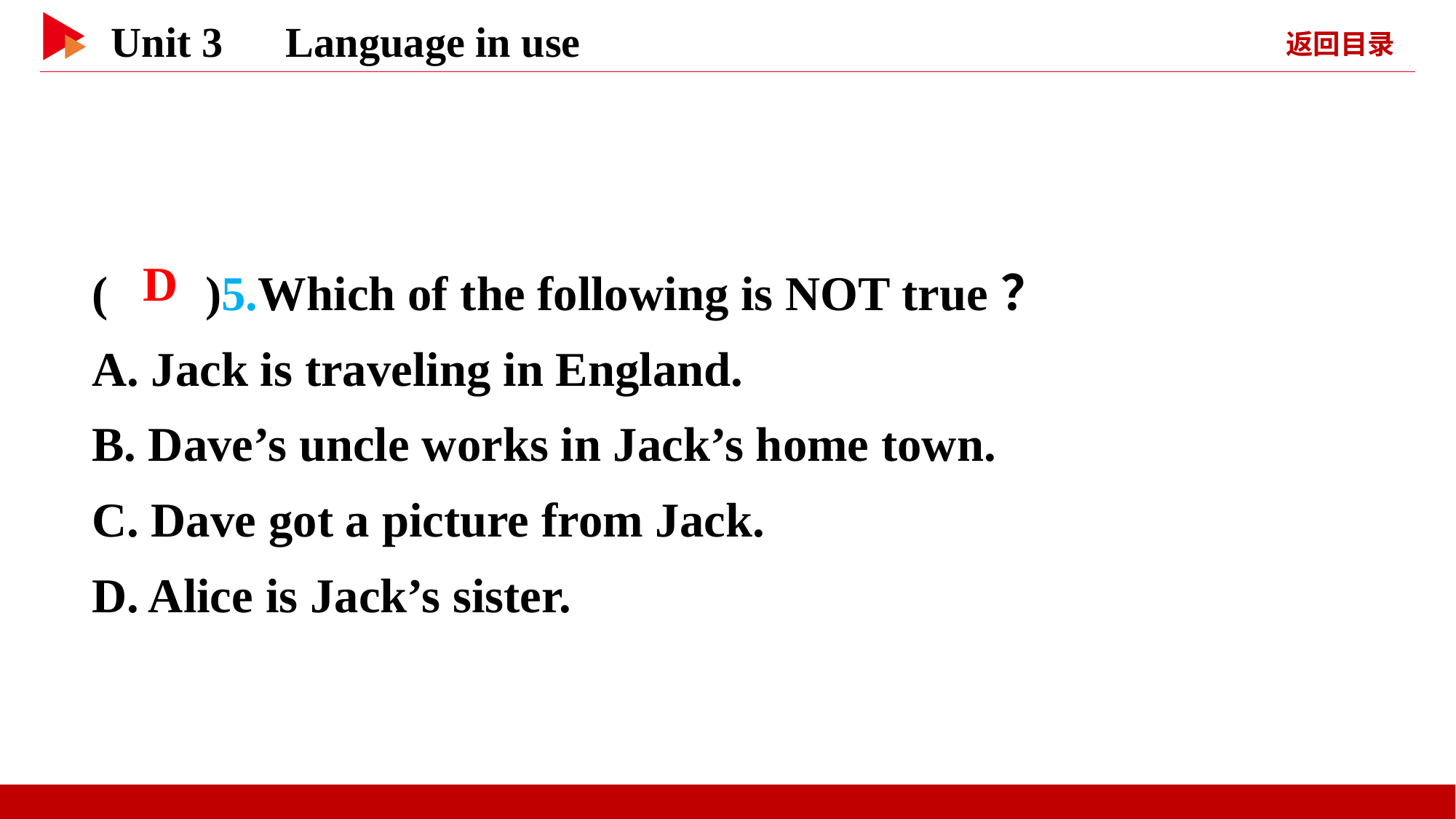

(        )5.Which of the following is NOT true？
A. Jack is traveling in England.
B. Dave’s uncle works in Jack’s home town.
C. Dave got a picture from Jack.
D. Alice is Jack’s sister.
   D